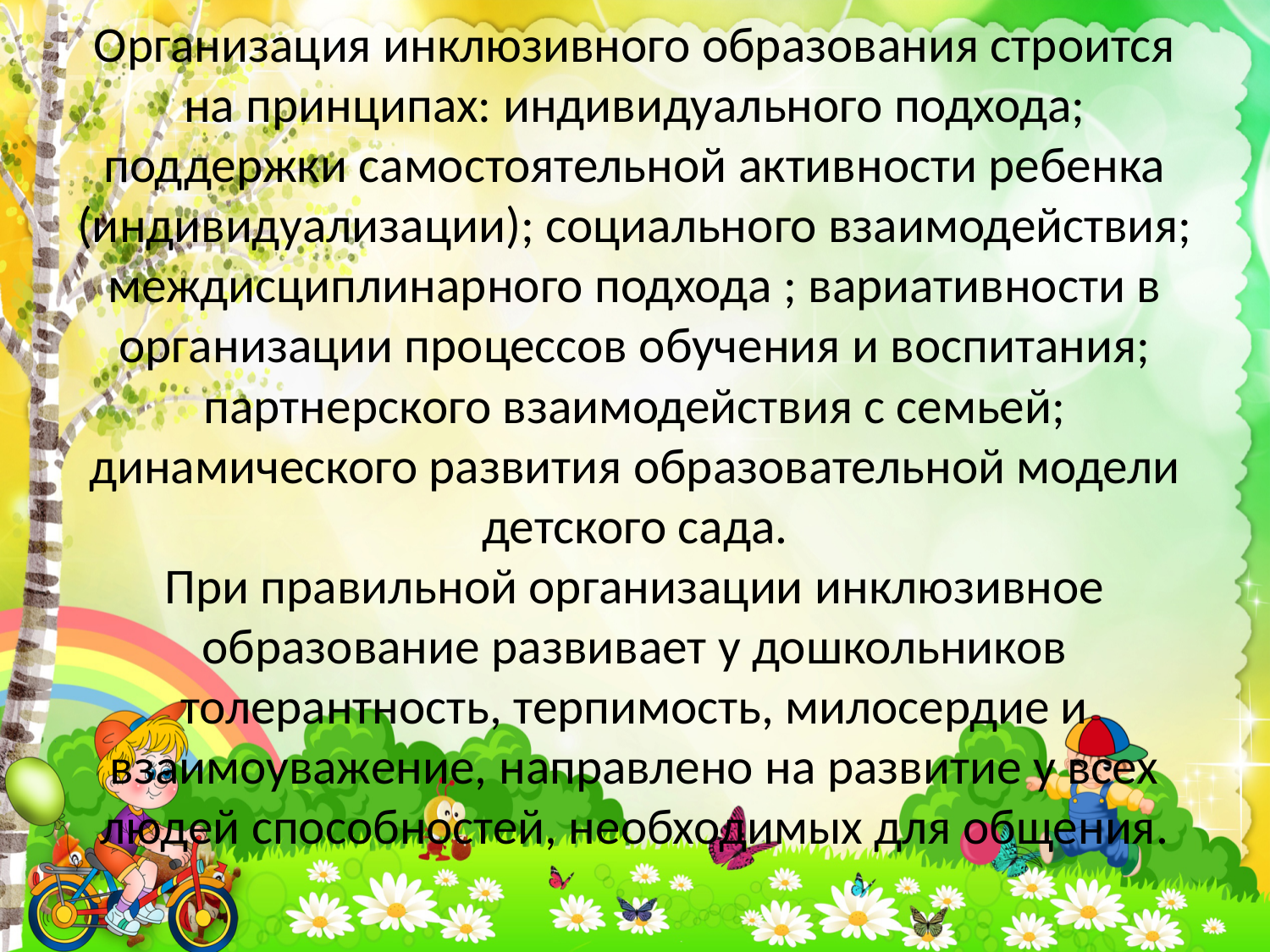

# Организация инклюзивного образования строится на принципах: индивидуального подхода; поддержки самостоятельной активности ребенка (индивидуализации); социального взаимодействия; междисциплинарного подхода ; вариативности в организации процессов обучения и воспитания; партнерского взаимодействия с семьей; динамического развития образовательной модели детского сада. При правильной организации инклюзивное образование развивает у дошкольников толерантность, терпимость, милосердие и взаимоуважение, направлено на развитие у всех людей способностей, необходимых для общения.